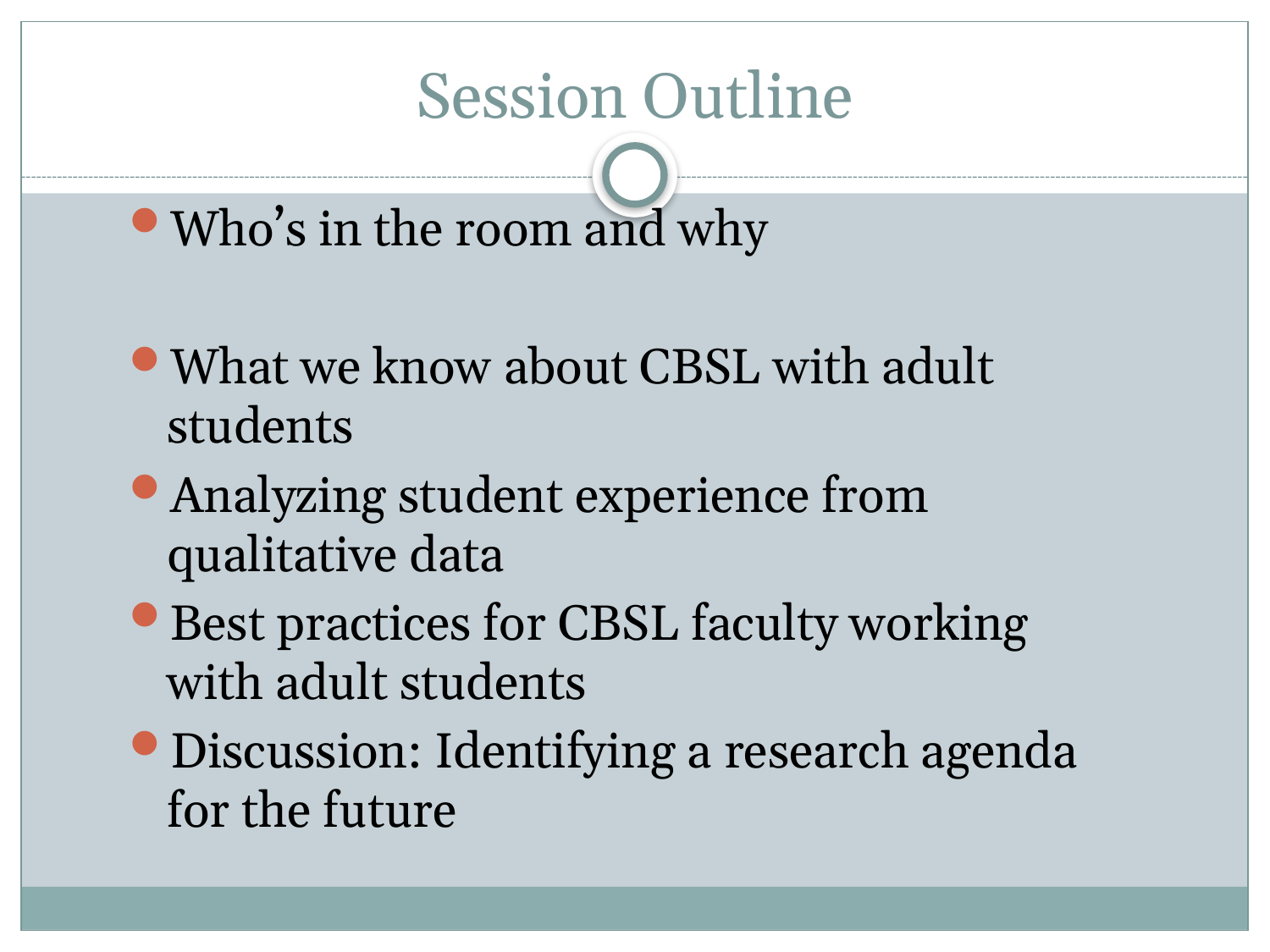

# Session Outline
Who’s in the room and why

What we know about CBSL with adult students
Analyzing student experience from qualitative data
Best practices for CBSL faculty working with adult students
Discussion: Identifying a research agenda for the future